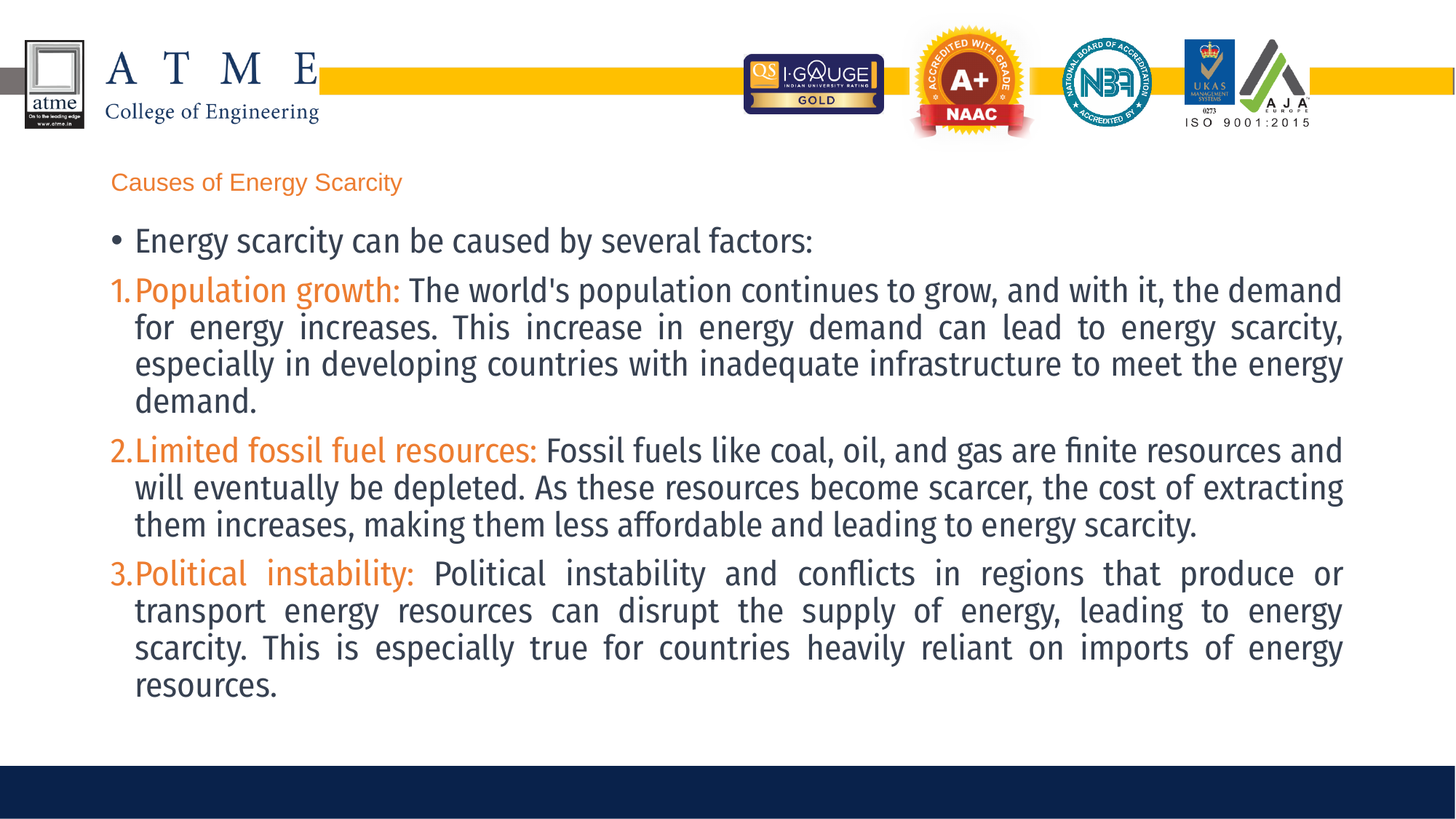

# Causes of Energy Scarcity
Energy scarcity can be caused by several factors:
Population growth: The world's population continues to grow, and with it, the demand for energy increases. This increase in energy demand can lead to energy scarcity, especially in developing countries with inadequate infrastructure to meet the energy demand.
Limited fossil fuel resources: Fossil fuels like coal, oil, and gas are finite resources and will eventually be depleted. As these resources become scarcer, the cost of extracting them increases, making them less affordable and leading to energy scarcity.
Political instability: Political instability and conflicts in regions that produce or transport energy resources can disrupt the supply of energy, leading to energy scarcity. This is especially true for countries heavily reliant on imports of energy resources.